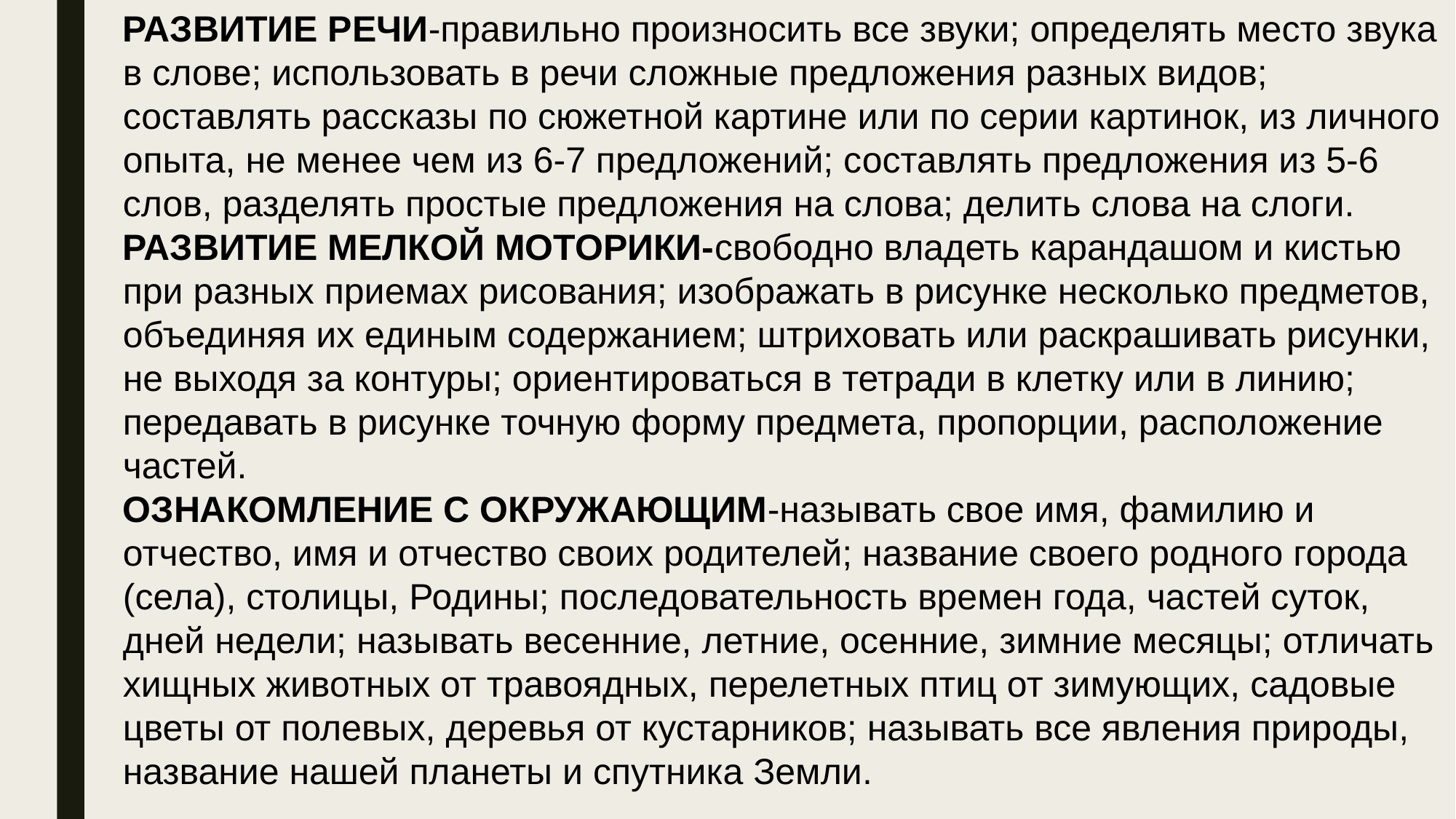

РАЗВИТИЕ РЕЧИ-правильно произносить все звуки; определять место звука в слове; использовать в речи сложные предложения разных видов; составлять рассказы по сюжетной картине или по серии картинок, из личного опыта, не менее чем из 6-7 предложений; составлять предложения из 5-6 слов, разделять простые предложения на слова; делить слова на слоги.
РАЗВИТИЕ МЕЛКОЙ МОТОРИКИ-свободно владеть карандашом и кистью при разных приемах рисования; изображать в рисунке несколько предметов, объединяя их единым содержанием; штриховать или раскрашивать рисунки, не выходя за контуры; ориентироваться в тетради в клетку или в линию; передавать в рисунке точную форму предмета, пропорции, расположение частей.
ОЗНАКОМЛЕНИЕ С ОКРУЖАЮЩИМ-называть свое имя, фамилию и отчество, имя и отчество своих родителей; название своего родного города (села), столицы, Родины; последовательность времен года, частей суток, дней недели; называть весенние, летние, осенние, зимние месяцы; отличать хищных животных от травоядных, перелетных птиц от зимующих, садовые цветы от полевых, деревья от кустарников; называть все явления природы, название нашей планеты и спутника Земли.